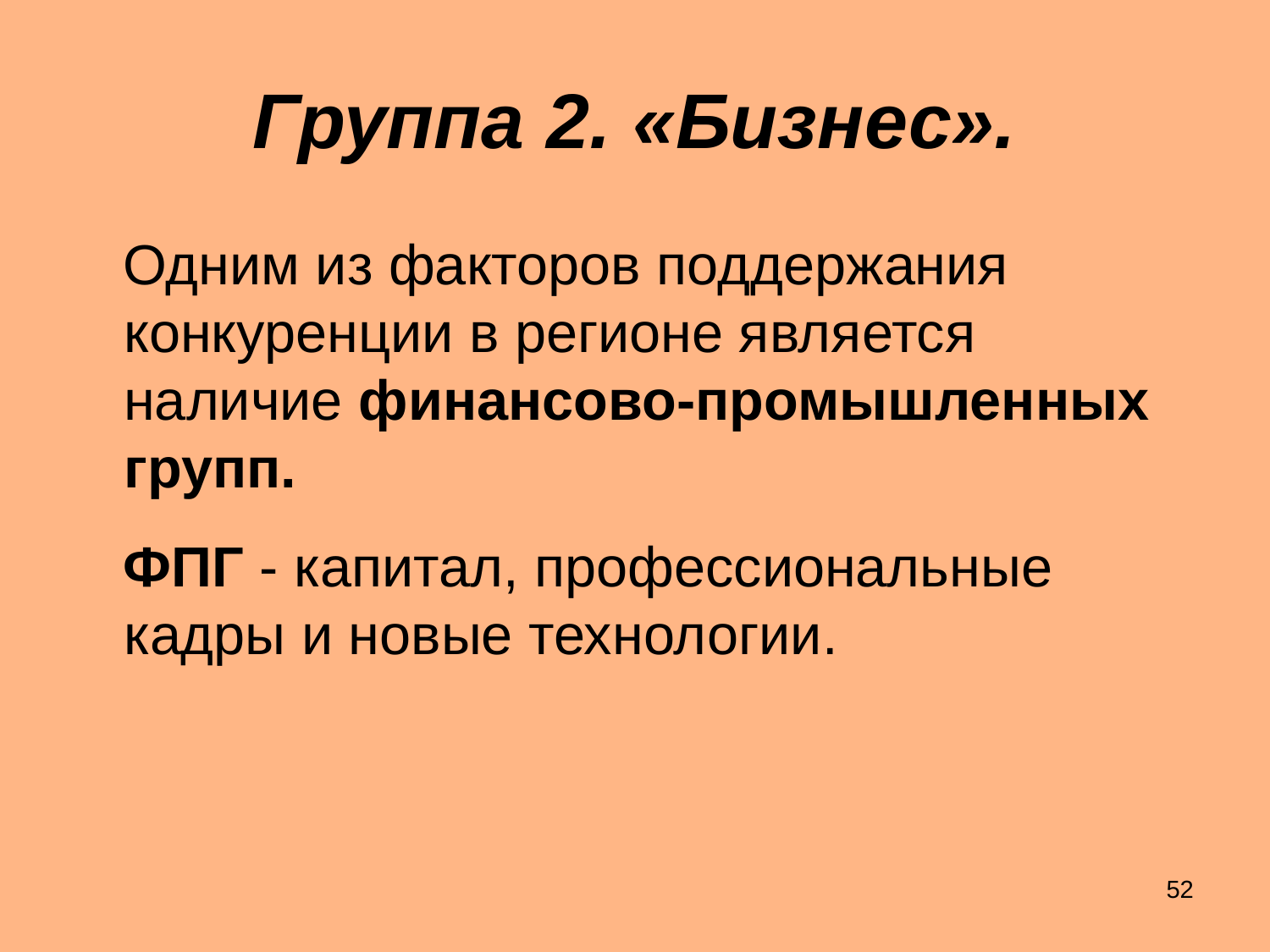

# Группа 2. «Бизнес».
   Одним из факторов поддержания конкуренции в регионе является наличие финансово-промышленных групп.
   ФПГ - капитал, профессиональные кадры и новые технологии.
52